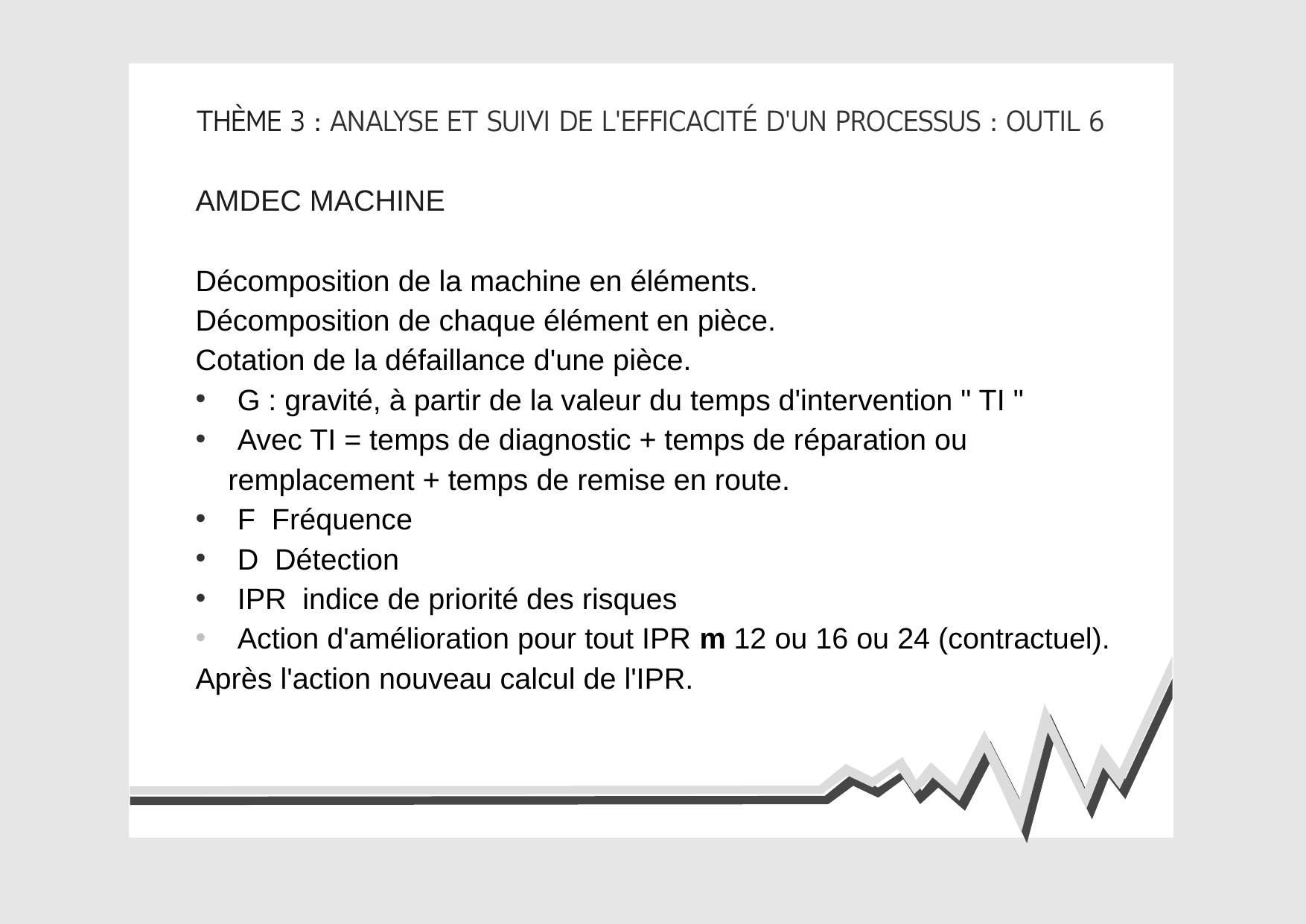

THÈME 3 : ANALYSE ET SUIVI DE L'EFFICACITÉ D'UN PROCESSUS : OUTIL 6
AMDEC MACHINE

Décomposition de la machine en éléments.
Décomposition de chaque élément en pièce.
Cotation de la défaillance d'une pièce.
G : gravité, à partir de la valeur du temps d'intervention " TI "
Avec TI = temps de diagnostic + temps de réparation ou
    remplacement + temps de remise en route.
F  Fréquence
D  Détection
IPR  indice de priorité des risques
Action d'amélioration pour tout IPR m 12 ou 16 ou 24 (contractuel).
Après l'action nouveau calcul de l'IPR.